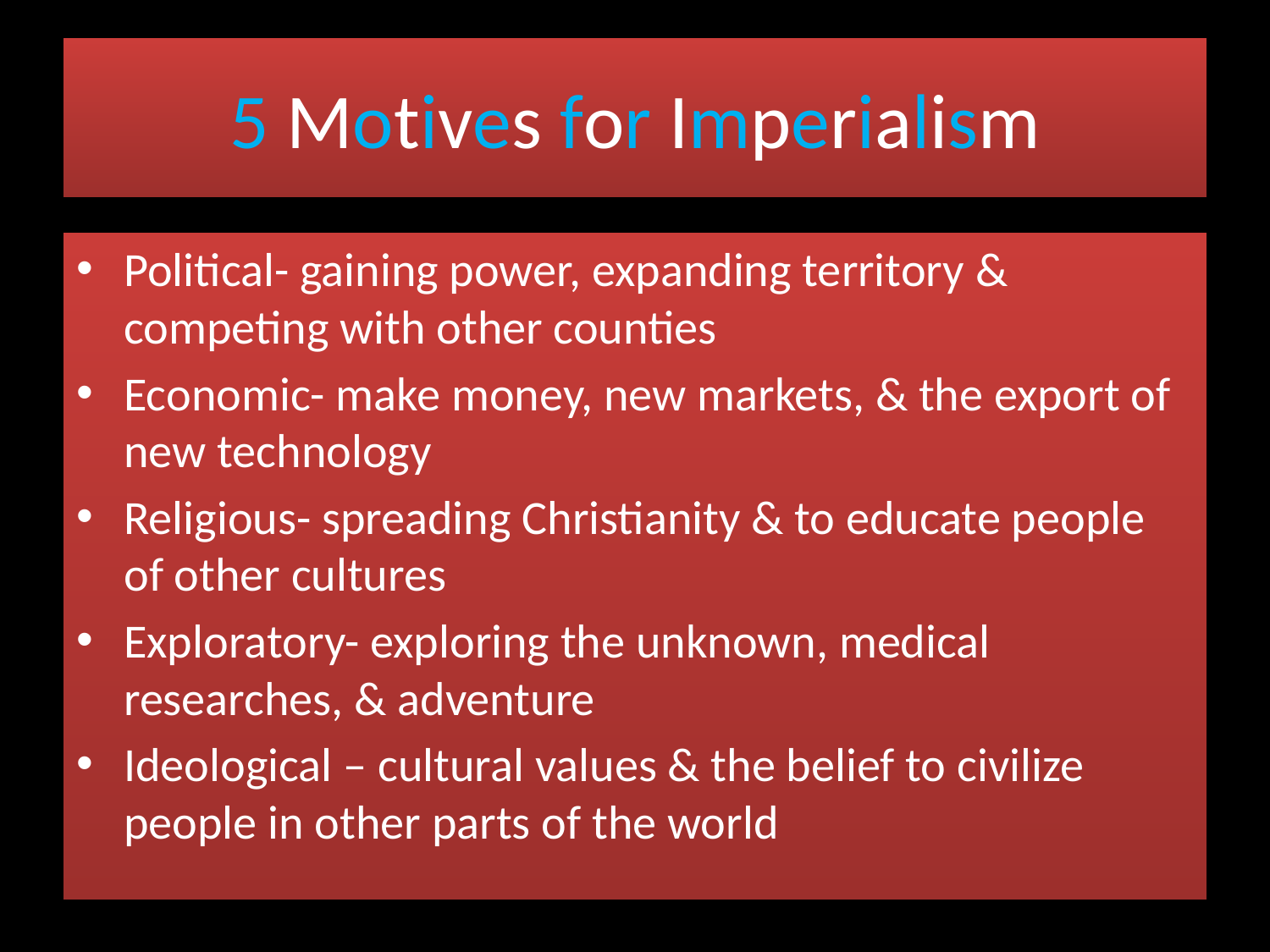

# 5 Motives for Imperialism
Political- gaining power, expanding territory & competing with other counties
Economic- make money, new markets, & the export of new technology
Religious- spreading Christianity & to educate people of other cultures
Exploratory- exploring the unknown, medical researches, & adventure
Ideological – cultural values & the belief to civilize people in other parts of the world